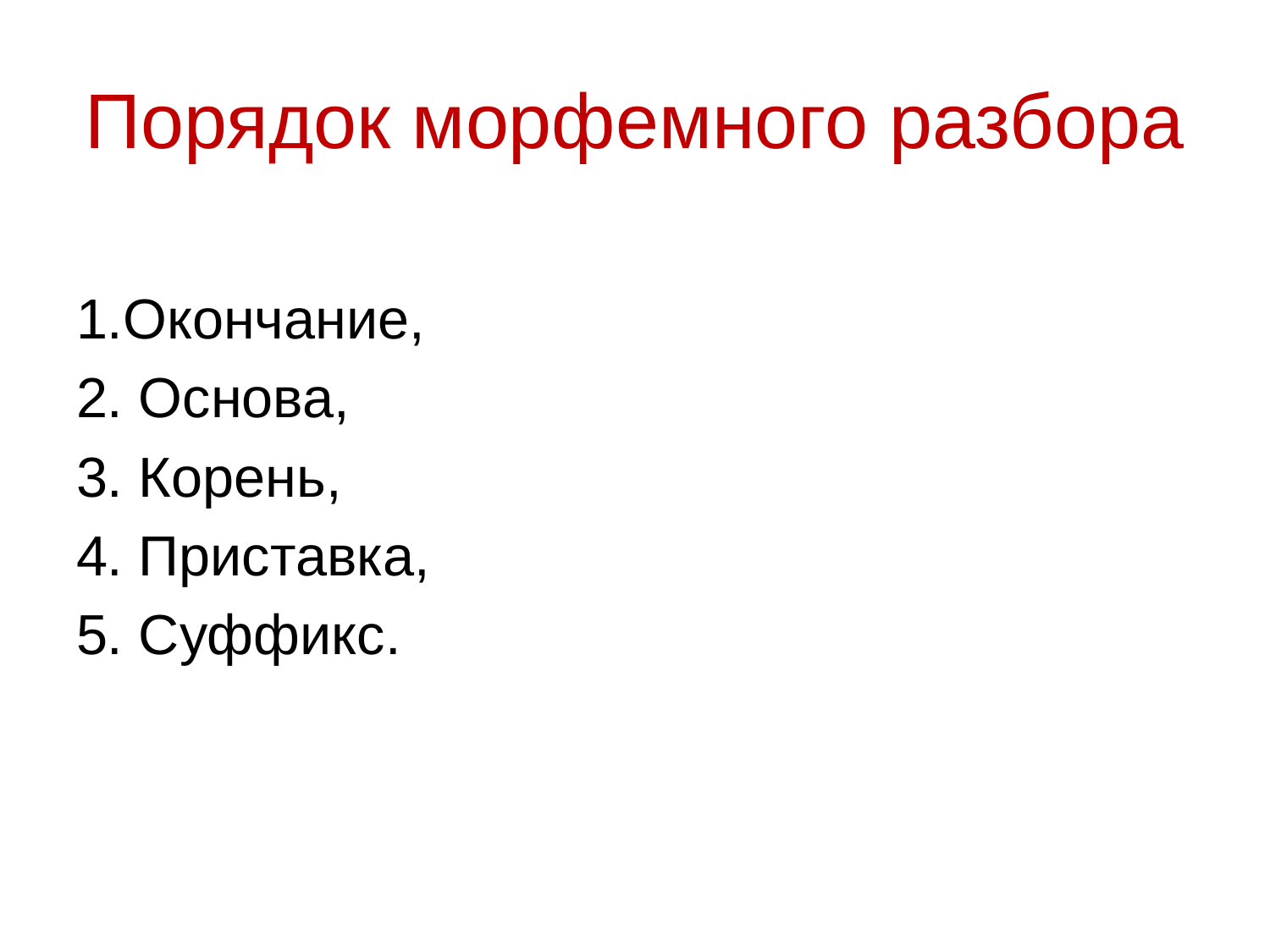

# Порядок морфемного разбора
1.Окончание,
2. Основа,
3. Корень,
4. Приставка,
5. Суффикс.